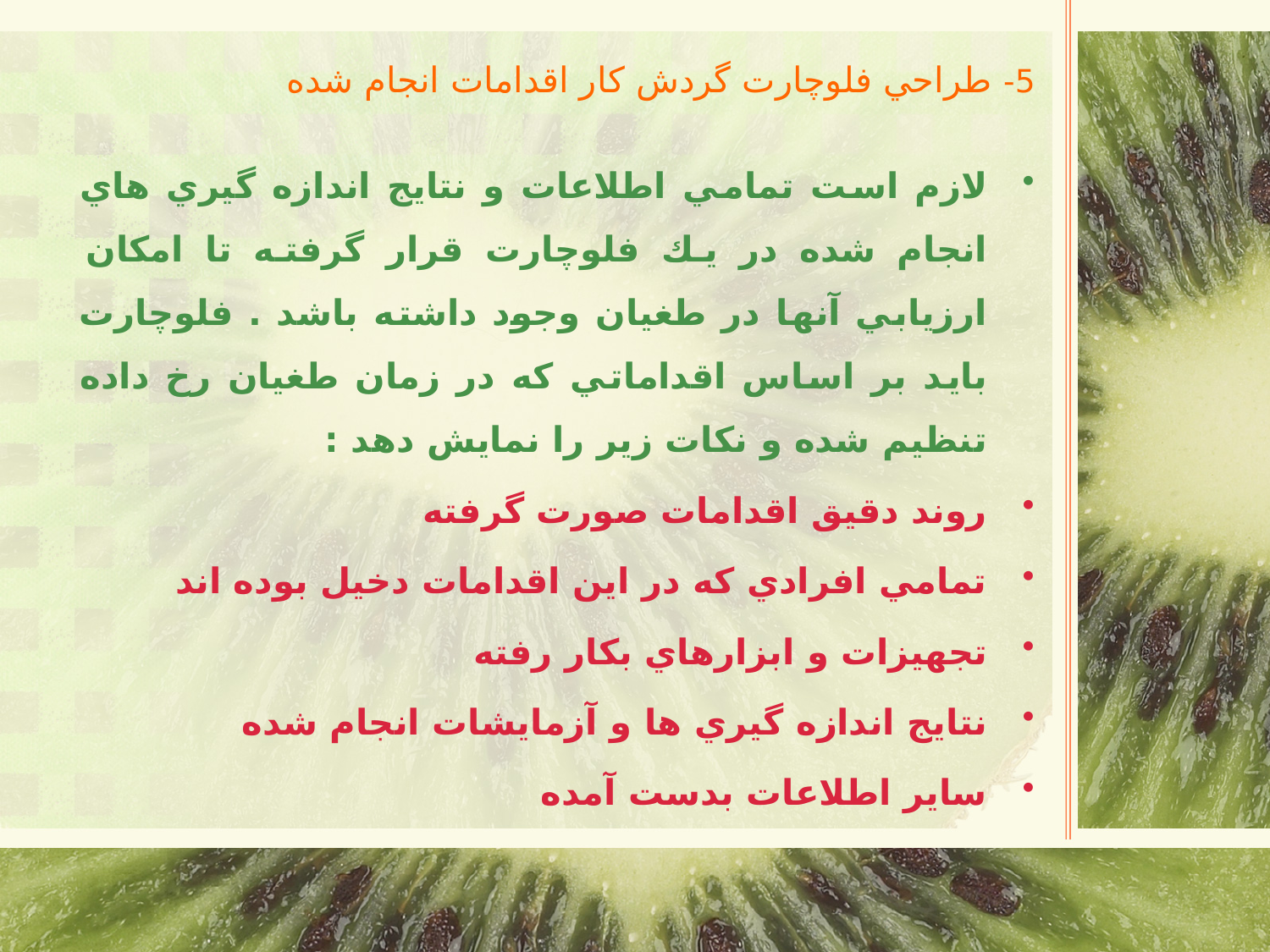

# 5- طراحي فلوچارت گردش كار اقدامات انجام شده
لازم است تمامي اطلاعات و نتايج اندازه گيري هاي انجام شده در يك فلوچارت قرار گرفته تا امكان ارزيابي آنها در طغيان وجود داشته باشد . فلوچارت بايد بر اساس اقداماتي كه در زمان طغيان رخ داده تنظيم شده و نكات زير را نمايش دهد :
روند دقيق اقدامات صورت گرفته
تمامي افرادي كه در اين اقدامات دخيل بوده اند
تجهيزات و ابزارهاي بكار رفته
نتايج اندازه گيري ها و آزمايشات انجام شده
ساير اطلاعات بدست آمده